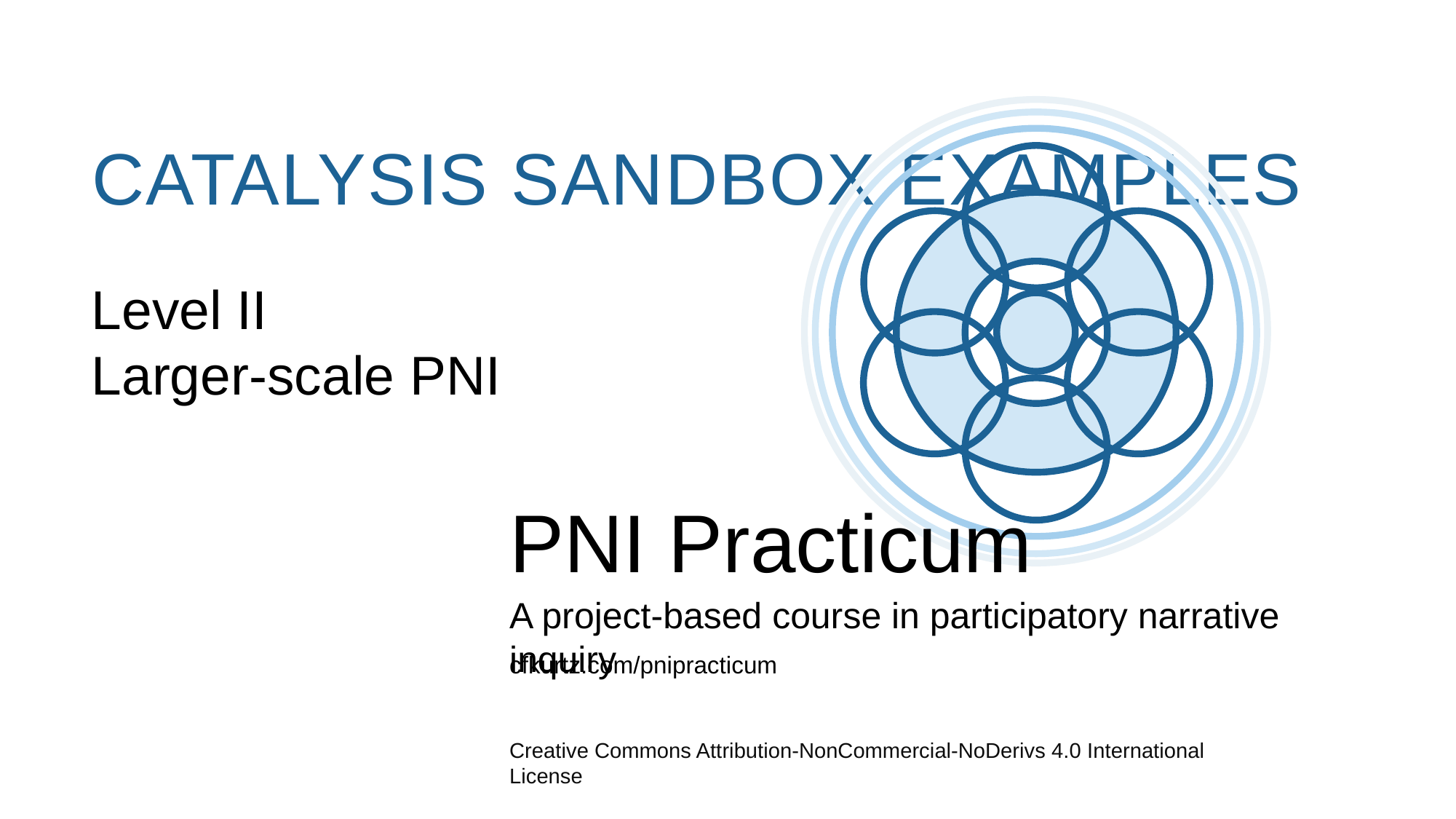

# Catalysis sandbox examples

Level II
Larger-scale PNI
PNI Practicum
A project-based course in participatory narrative inquiry
cfkurtz.com/pnipracticum
Creative Commons Attribution-NonCommercial-NoDerivs 4.0 International License